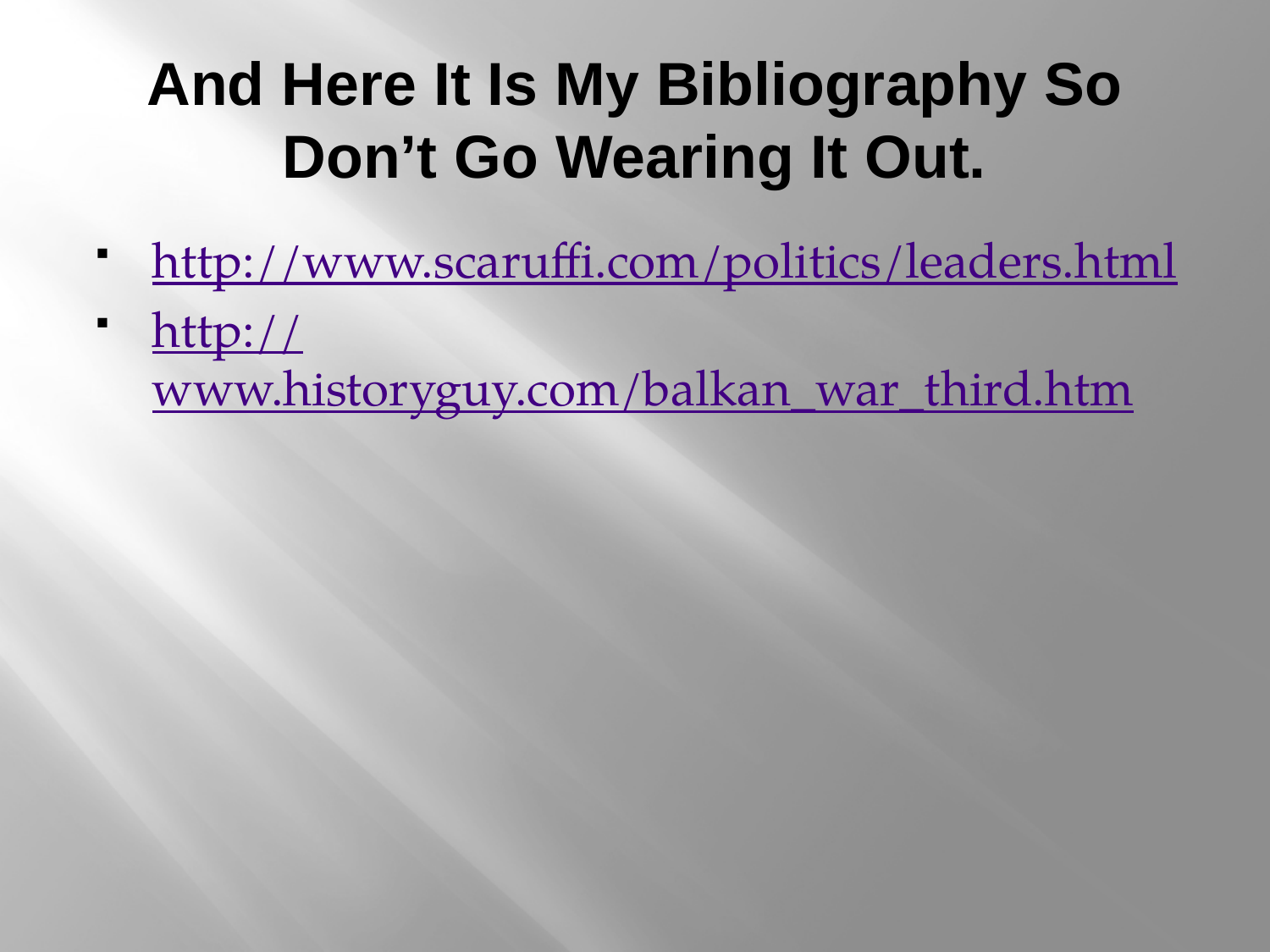

# And Here It Is My Bibliography So Don’t Go Wearing It Out.
http://www.scaruffi.com/politics/leaders.html
http://www.historyguy.com/balkan_war_third.htm